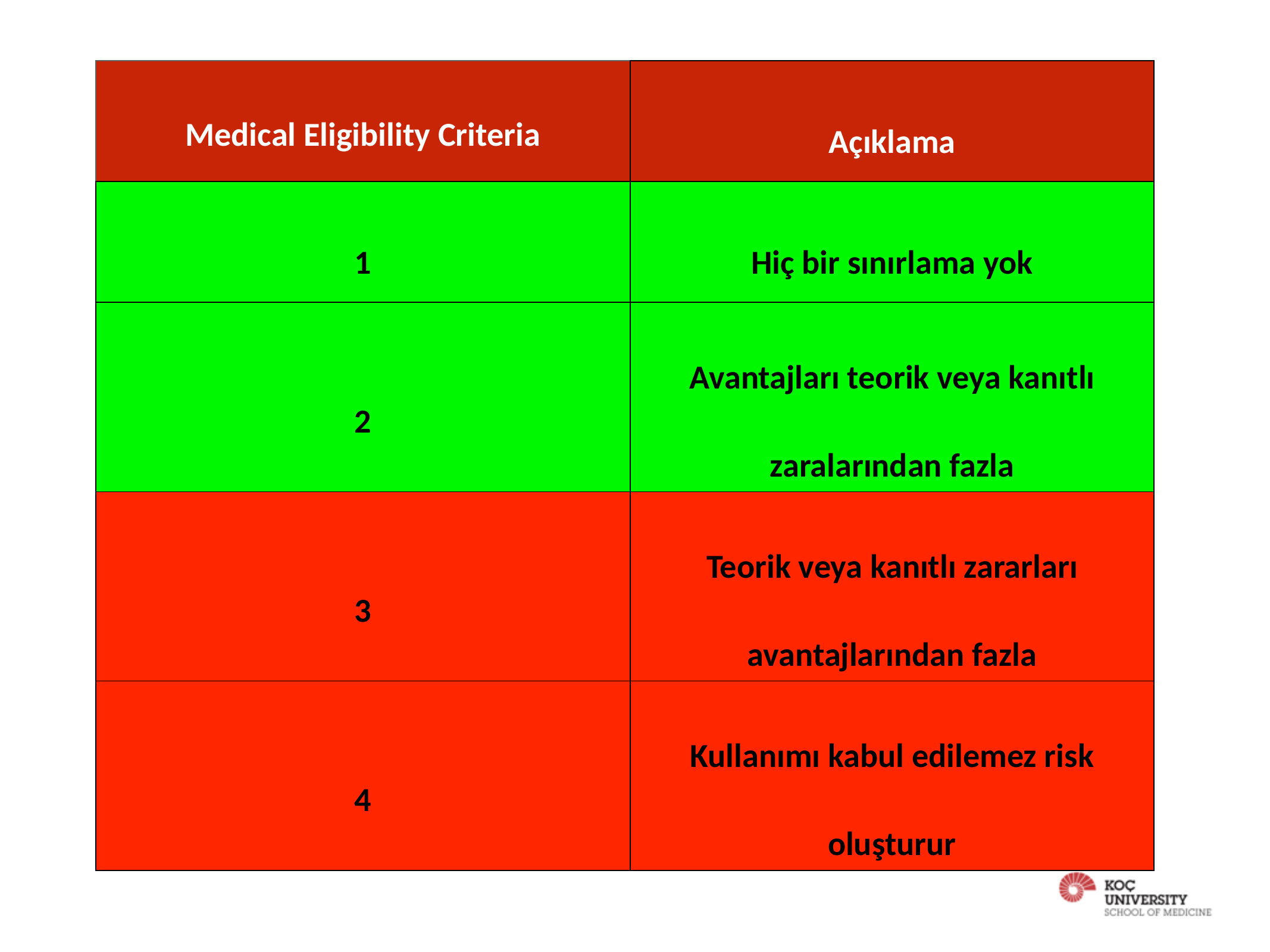

| Medical Eligibility Criteria | Açıklama |
| --- | --- |
| 1 | Hiç bir sınırlama yok |
| 2 | Avantajları teorik veya kanıtlı zaralarından fazla |
| 3 | Teorik veya kanıtlı zararları avantajlarından fazla |
| 4 | Kullanımı kabul edilemez risk oluşturur |